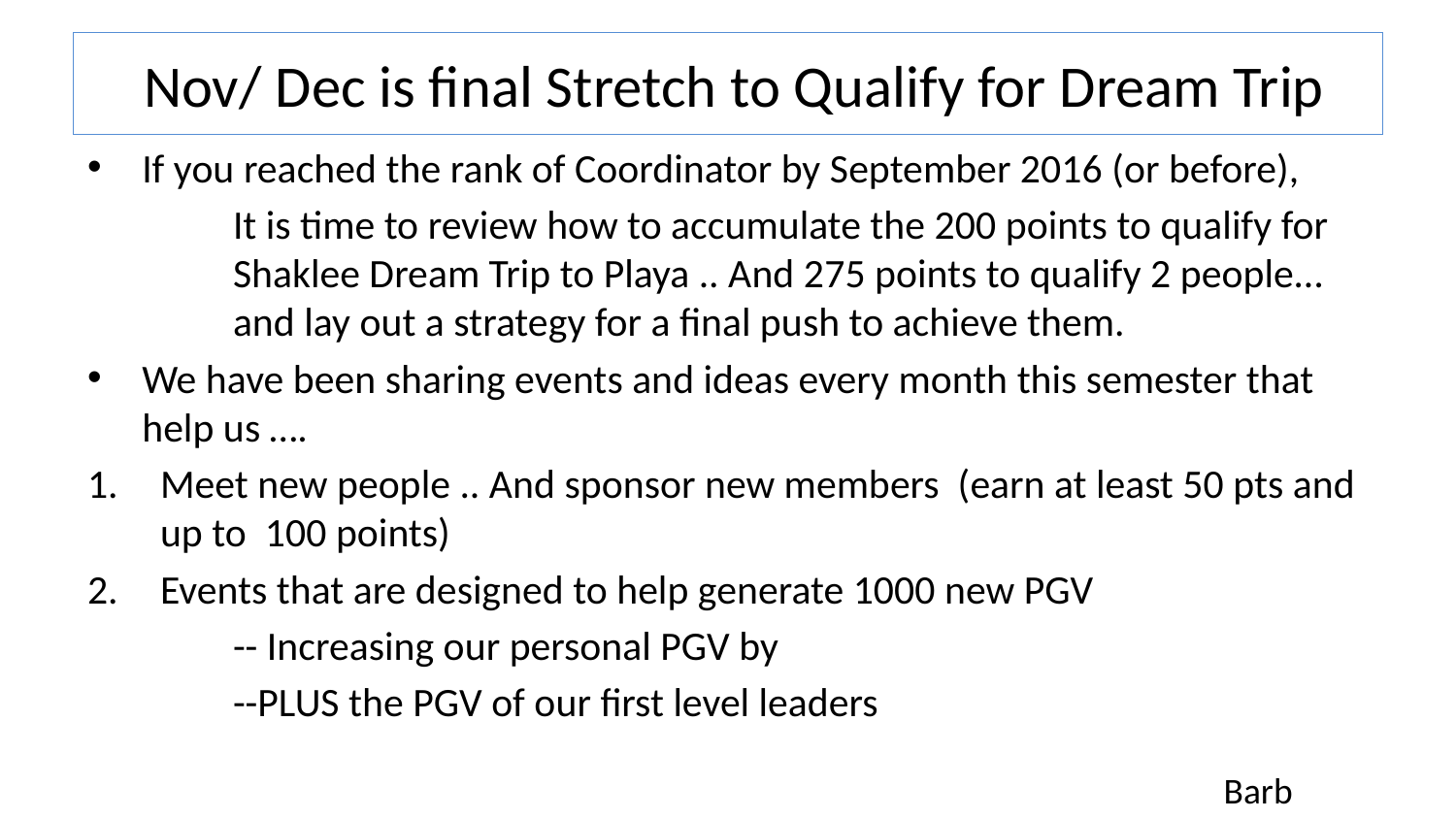

# Nov/ Dec is final Stretch to Qualify for Dream Trip
If you reached the rank of Coordinator by September 2016 (or before),
	It is time to review how to accumulate the 200 points to qualify for 	Shaklee Dream Trip to Playa .. And 275 points to qualify 2 people… 	and lay out a strategy for a final push to achieve them.
We have been sharing events and ideas every month this semester that help us ….
Meet new people .. And sponsor new members  (earn at least 50 pts and up to  100 points)
Events that are designed to help generate 1000 new PGV
	-- Increasing our personal PGV by
	--PLUS the PGV of our first level leaders
Barb